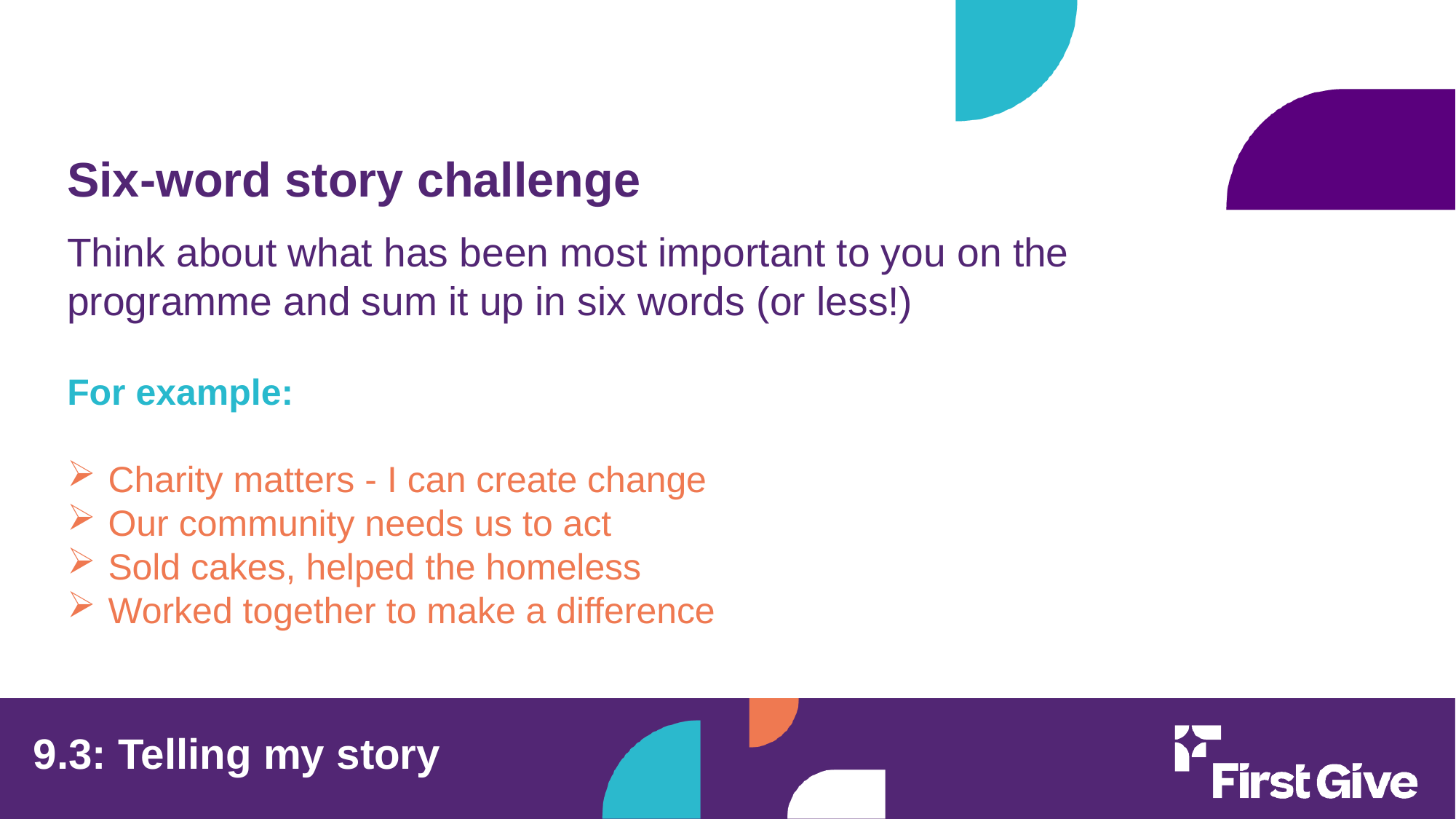

Six-word story challenge

Think about what has been most important to you on the programme and sum it up in six words (or less!)
For example:

Charity matters - I can create change
Our community needs us to act
Sold cakes, helped the homeless
Worked together to make a difference

9.3: Telling my story